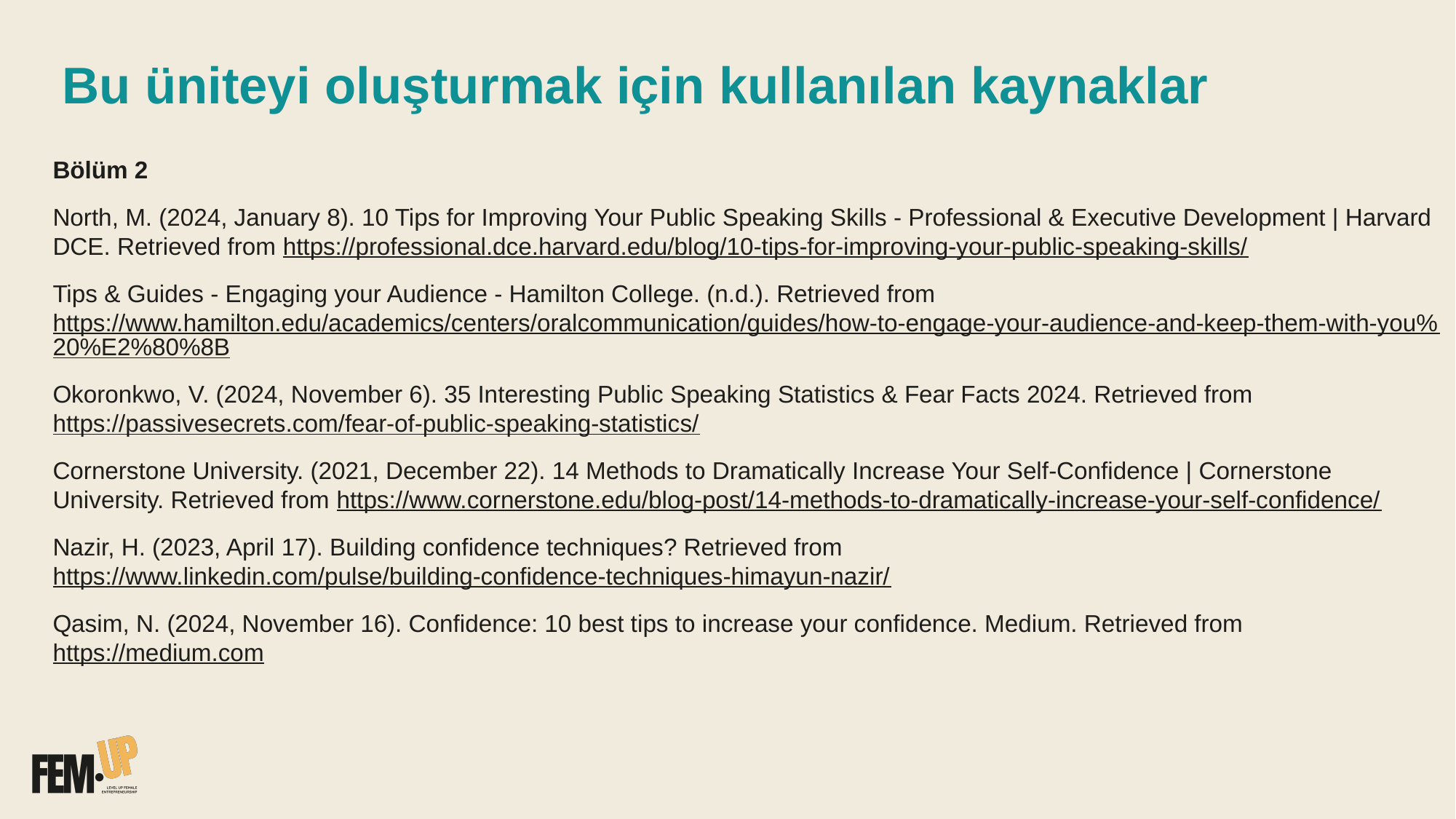

# Bu üniteyi oluşturmak için kullanılan kaynaklar
Bölüm 2
North, M. (2024, January 8). 10 Tips for Improving Your Public Speaking Skills - Professional & Executive Development | Harvard DCE. Retrieved from https://professional.dce.harvard.edu/blog/10-tips-for-improving-your-public-speaking-skills/
Tips & Guides - Engaging your Audience - Hamilton College. (n.d.). Retrieved from https://www.hamilton.edu/academics/centers/oralcommunication/guides/how-to-engage-your-audience-and-keep-them-with-you%20%E2%80%8B
Okoronkwo, V. (2024, November 6). 35 Interesting Public Speaking Statistics & Fear Facts 2024. Retrieved from https://passivesecrets.com/fear-of-public-speaking-statistics/
Cornerstone University. (2021, December 22). 14 Methods to Dramatically Increase Your Self-Confidence | Cornerstone University. Retrieved from https://www.cornerstone.edu/blog-post/14-methods-to-dramatically-increase-your-self-confidence/
Nazir, H. (2023, April 17). Building confidence techniques? Retrieved from https://www.linkedin.com/pulse/building-confidence-techniques-himayun-nazir/
Qasim, N. (2024, November 16). Confidence: 10 best tips to increase your confidence. Medium. Retrieved from https://medium.com